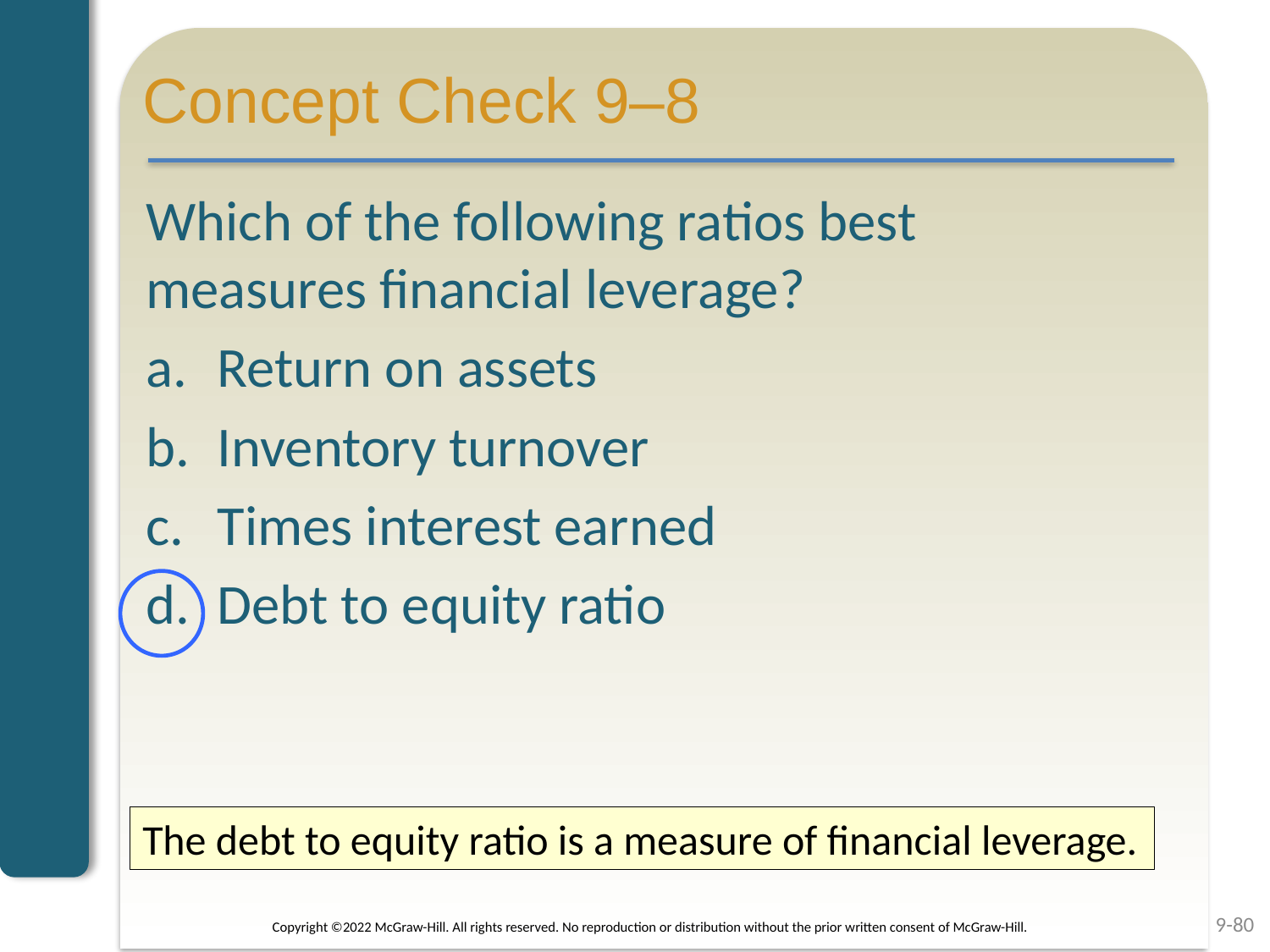

# Concept Check 9–8
Which of the following ratios best measures financial leverage?
Return on assets
Inventory turnover
Times interest earned
Debt to equity ratio

The debt to equity ratio is a measure of financial leverage.
9-80
Copyright ©2022 McGraw-Hill. All rights reserved. No reproduction or distribution without the prior written consent of McGraw-Hill.